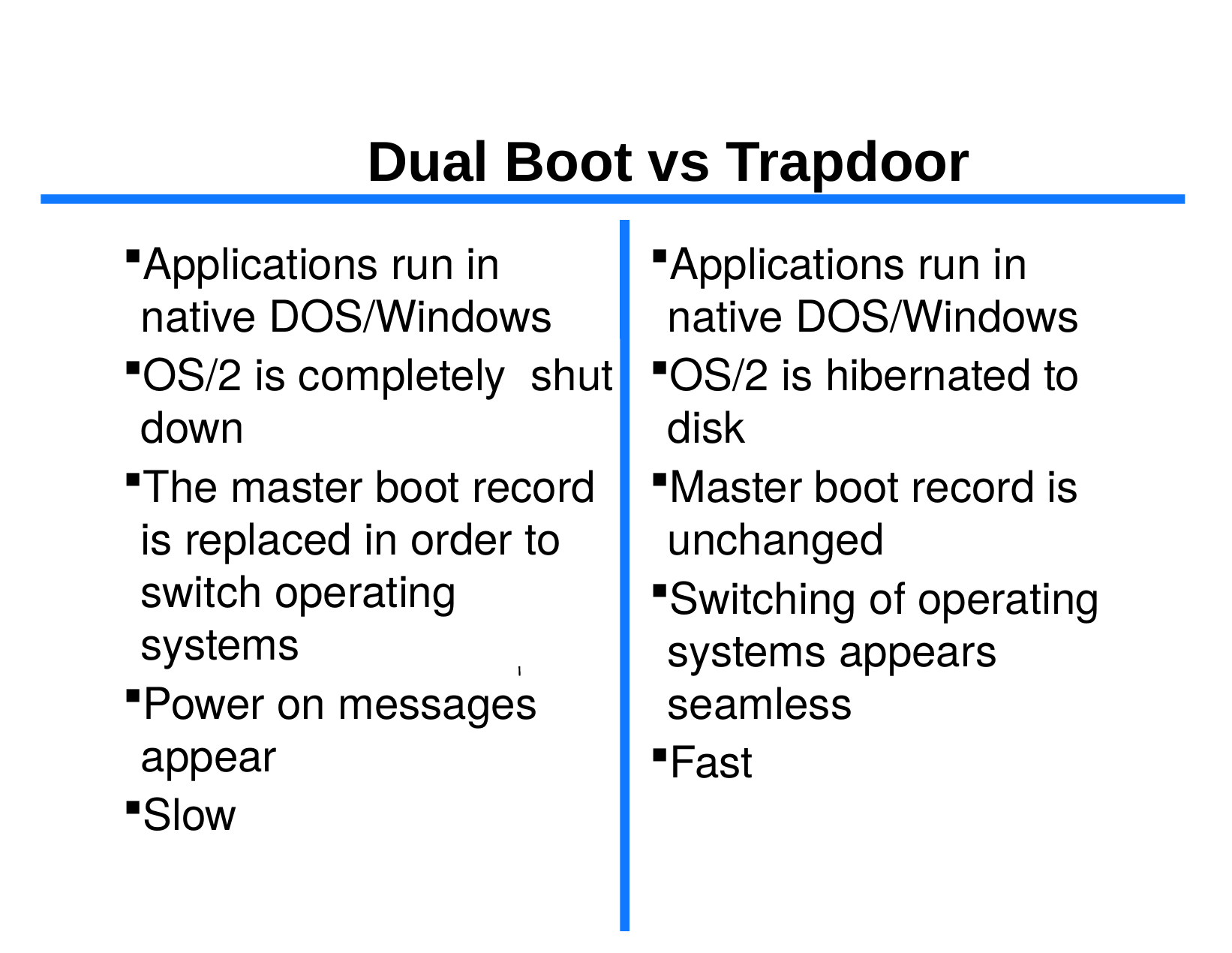

Dual Boot vs Trapdoor

Applications run in native DOS/Windows
OS/2 is completely  shut down
The master boot record is replaced in order to switch operating systems
Power on messages appear
Slow
Applications run in native DOS/Windows
OS/2 is hibernated to disk
Master boot record is unchanged
Switching of operating systems appears seamless
Fast